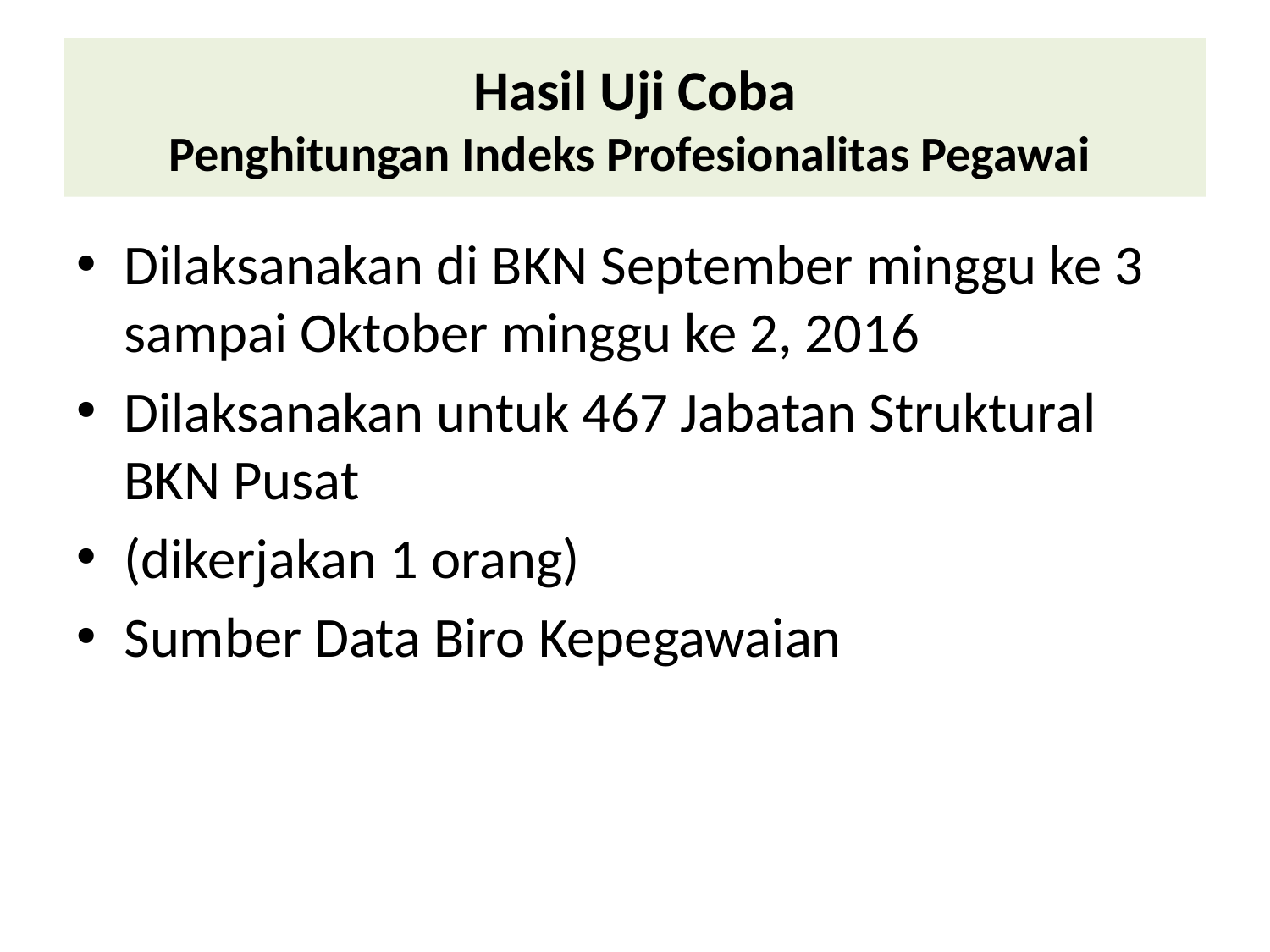

# Hasil Uji Coba Penghitungan Indeks Profesionalitas Pegawai
Dilaksanakan di BKN September minggu ke 3 sampai Oktober minggu ke 2, 2016
Dilaksanakan untuk 467 Jabatan Struktural BKN Pusat
(dikerjakan 1 orang)
Sumber Data Biro Kepegawaian